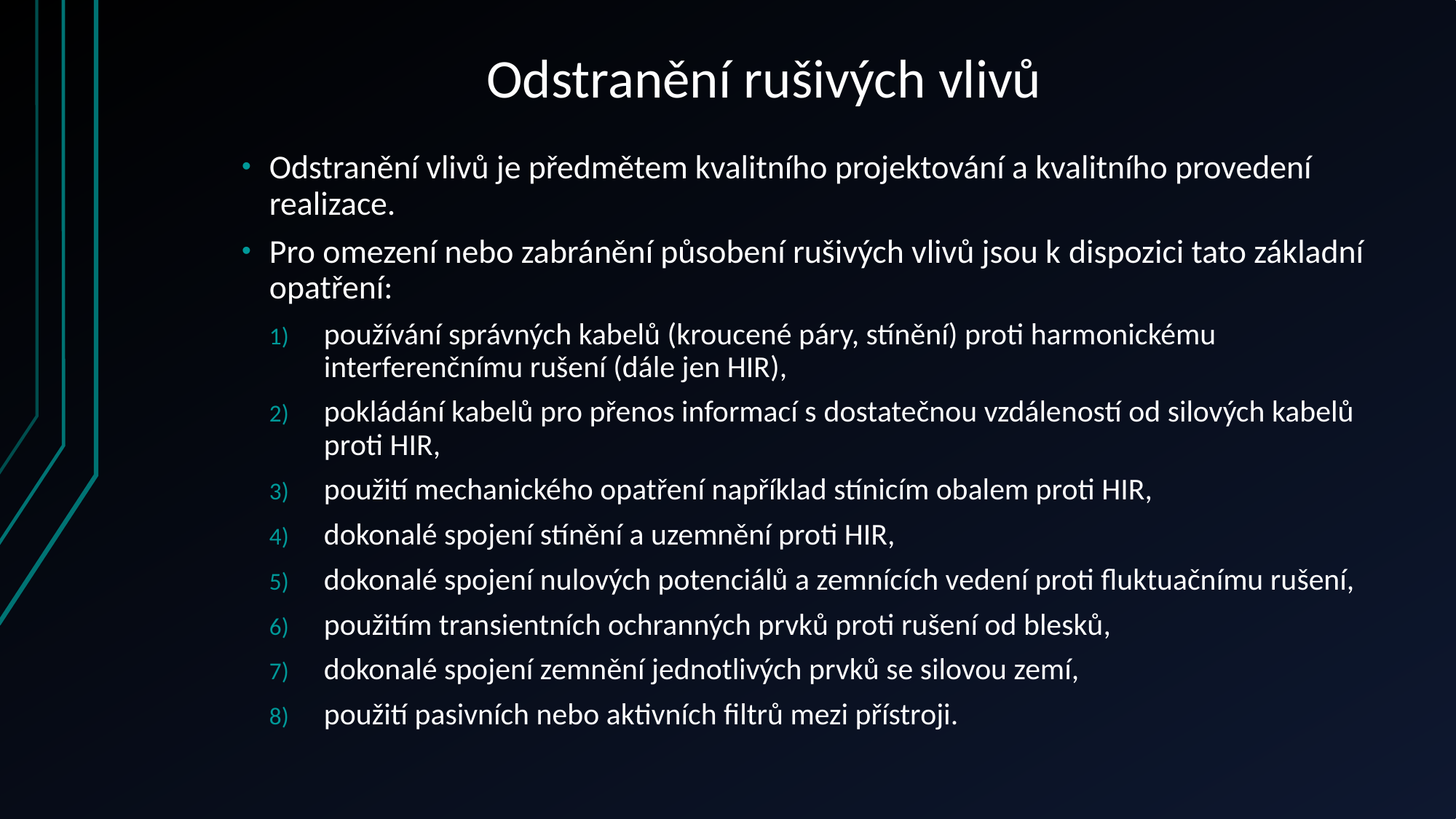

# Odstranění rušivých vlivů
Odstranění vlivů je předmětem kvalitního projektování a kvalitního provedení realizace.
Pro omezení nebo zabránění působení rušivých vlivů jsou k dispozici tato základní opatření:
používání správných kabelů (kroucené páry, stínění) proti harmonickému interferenčnímu rušení (dále jen HIR),
pokládání kabelů pro přenos informací s dostatečnou vzdáleností od silových kabelů proti HIR,
použití mechanického opatření například stínicím obalem proti HIR,
dokonalé spojení stínění a uzemnění proti HIR,
dokonalé spojení nulových potenciálů a zemnících vedení proti fluktuačnímu rušení,
použitím transientních ochranných prvků proti rušení od blesků,
dokonalé spojení zemnění jednotlivých prvků se silovou zemí,
použití pasivních nebo aktivních filtrů mezi přístroji.